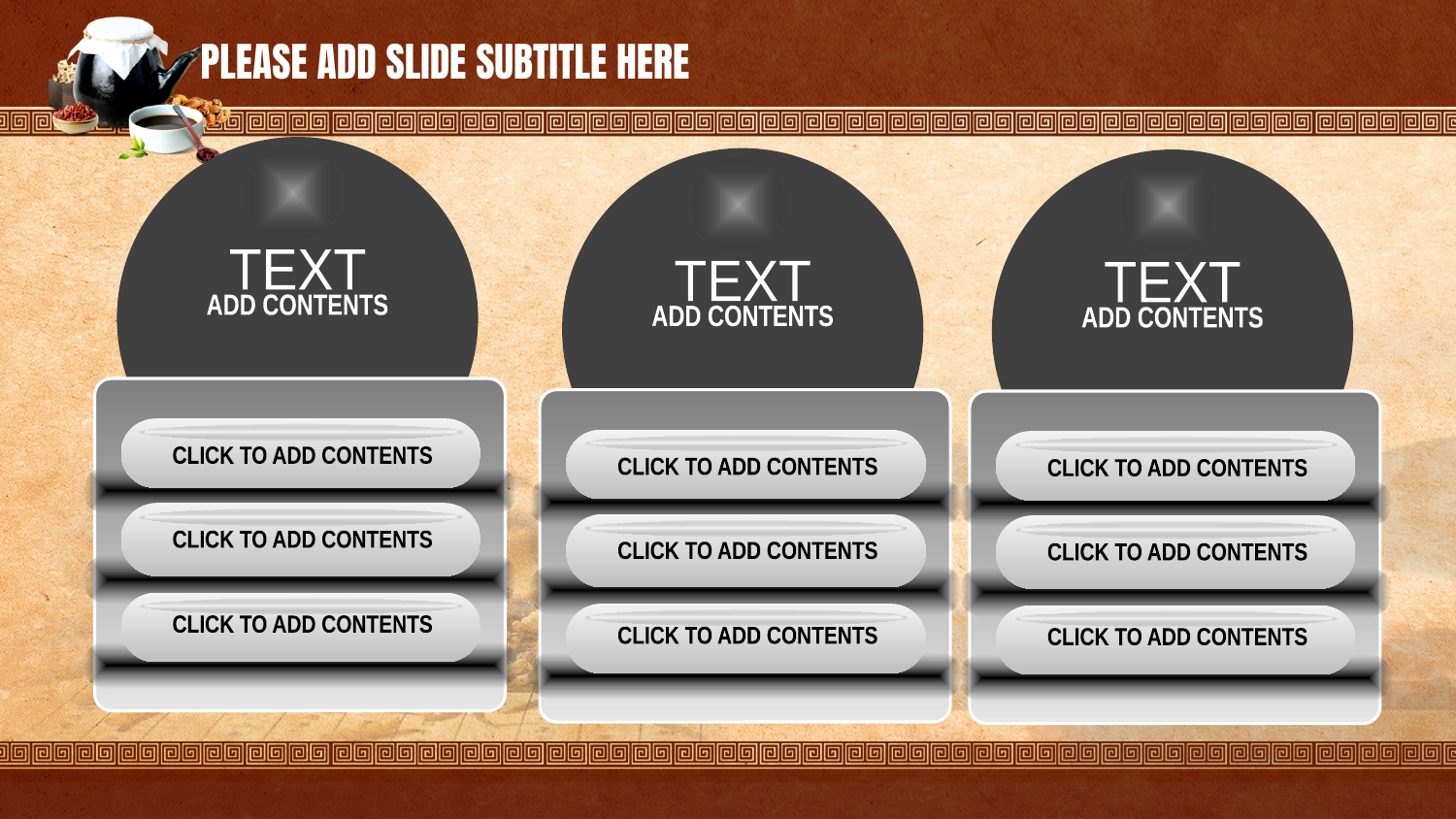

PLEASE ADD SLIDE SUBTITLE HERE

TEXT
ADD CONTENTS

TEXT
ADD CONTENTS

TEXT
ADD CONTENTS

CLICK TO ADD CONTENTS

CLICK TO ADD CONTENTS

CLICK TO ADD CONTENTS

CLICK TO ADD CONTENTS

CLICK TO ADD CONTENTS

CLICK TO ADD CONTENTS

CLICK TO ADD CONTENTS

CLICK TO ADD CONTENTS

CLICK TO ADD CONTENTS